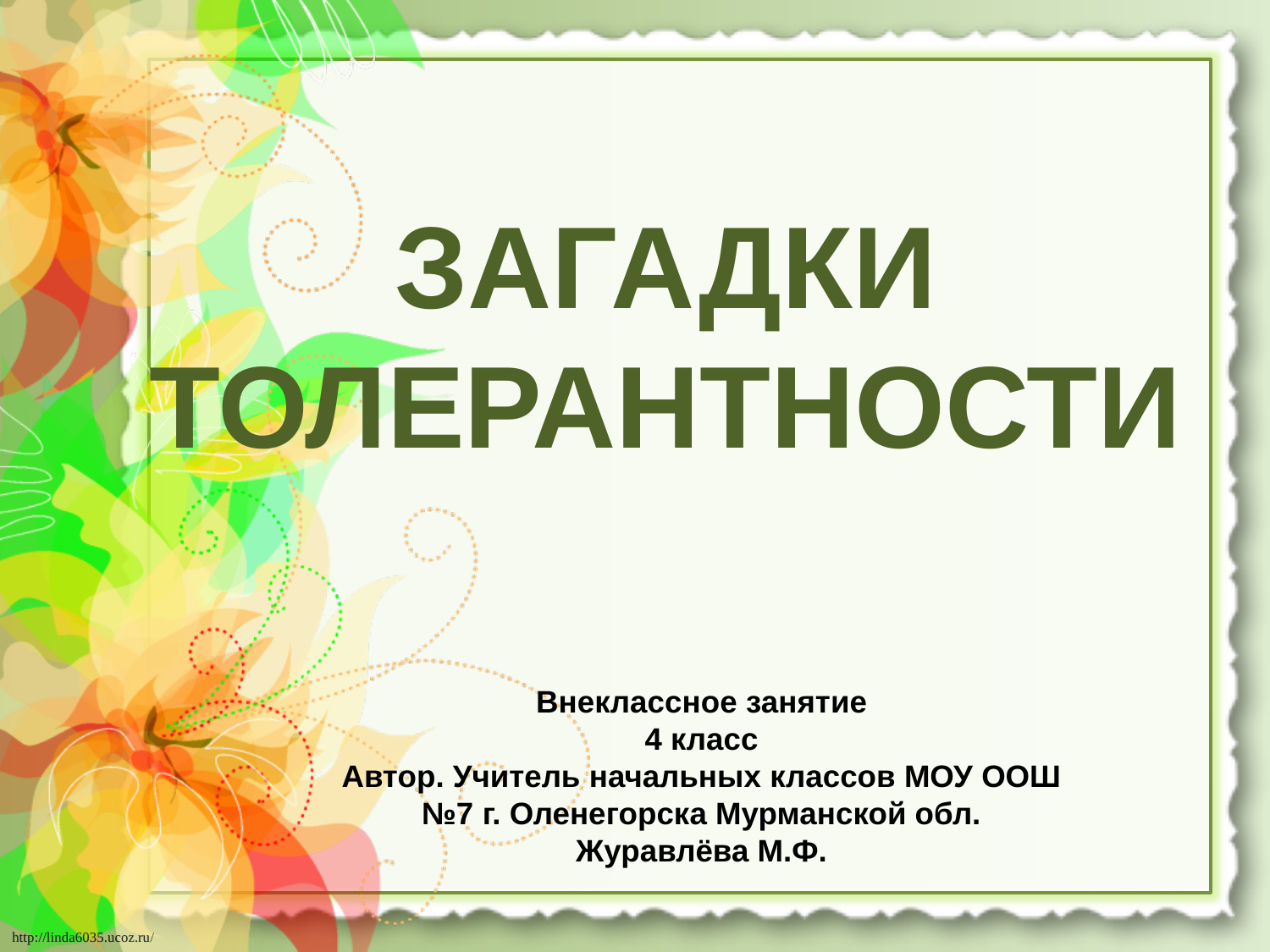

ЗАГАДКИ ТОЛЕРАНТНОСТИ
Внеклассное занятие
4 класс
Автор. Учитель начальных классов МОУ ООШ №7 г. Оленегорска Мурманской обл.
Журавлёва М.Ф.